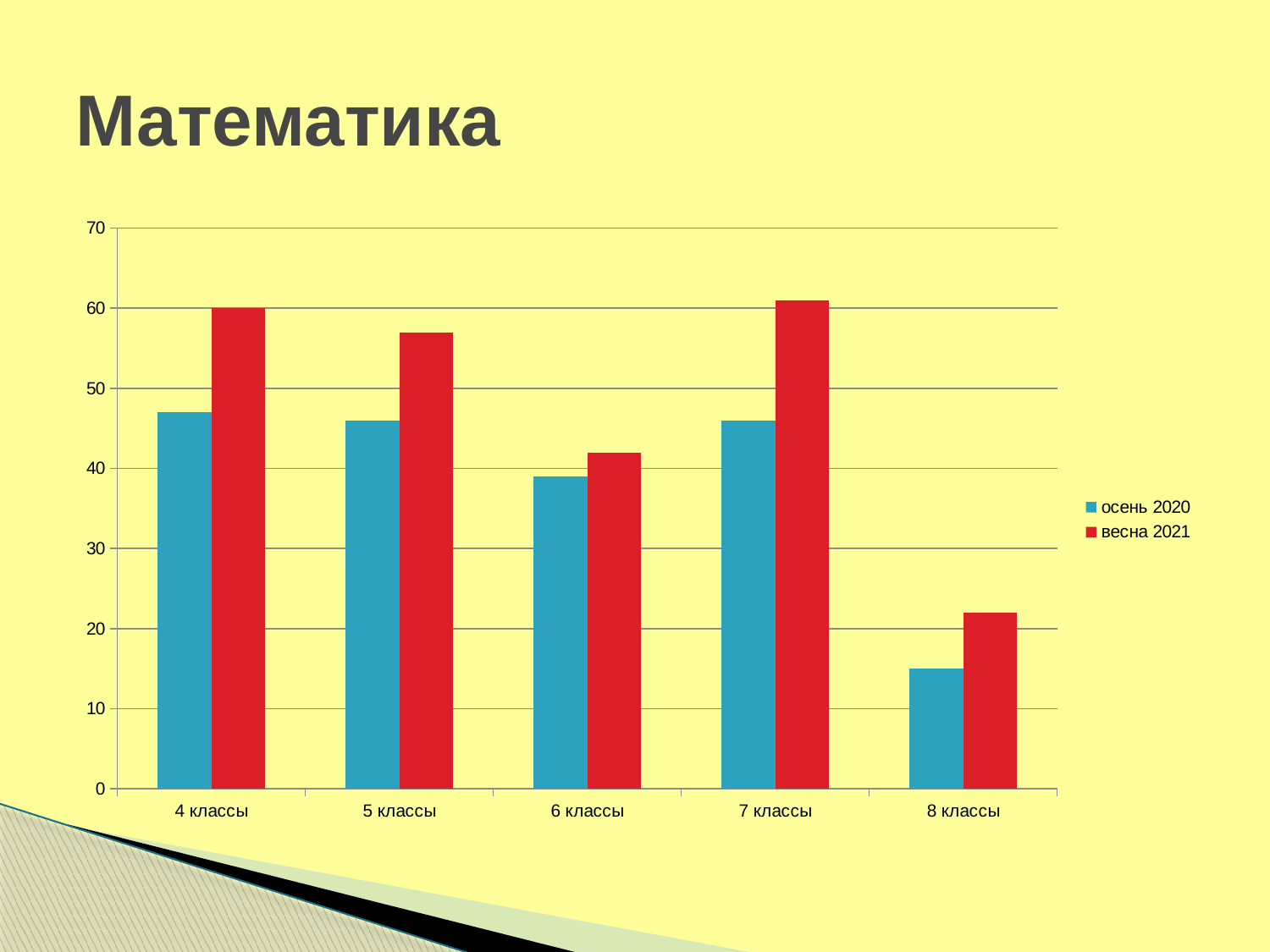

# Математика

### Chart

| Category | осень 2020 | весна 2021 |
|---|---|---|
| 4 классы | 47.0 | 60.0 |
| 5 классы | 46.0 | 57.0 |
| 6 классы | 39.0 | 42.0 |
| 7 классы | 46.0 | 61.0 |
| 8 классы | 15.0 | 22.0 |